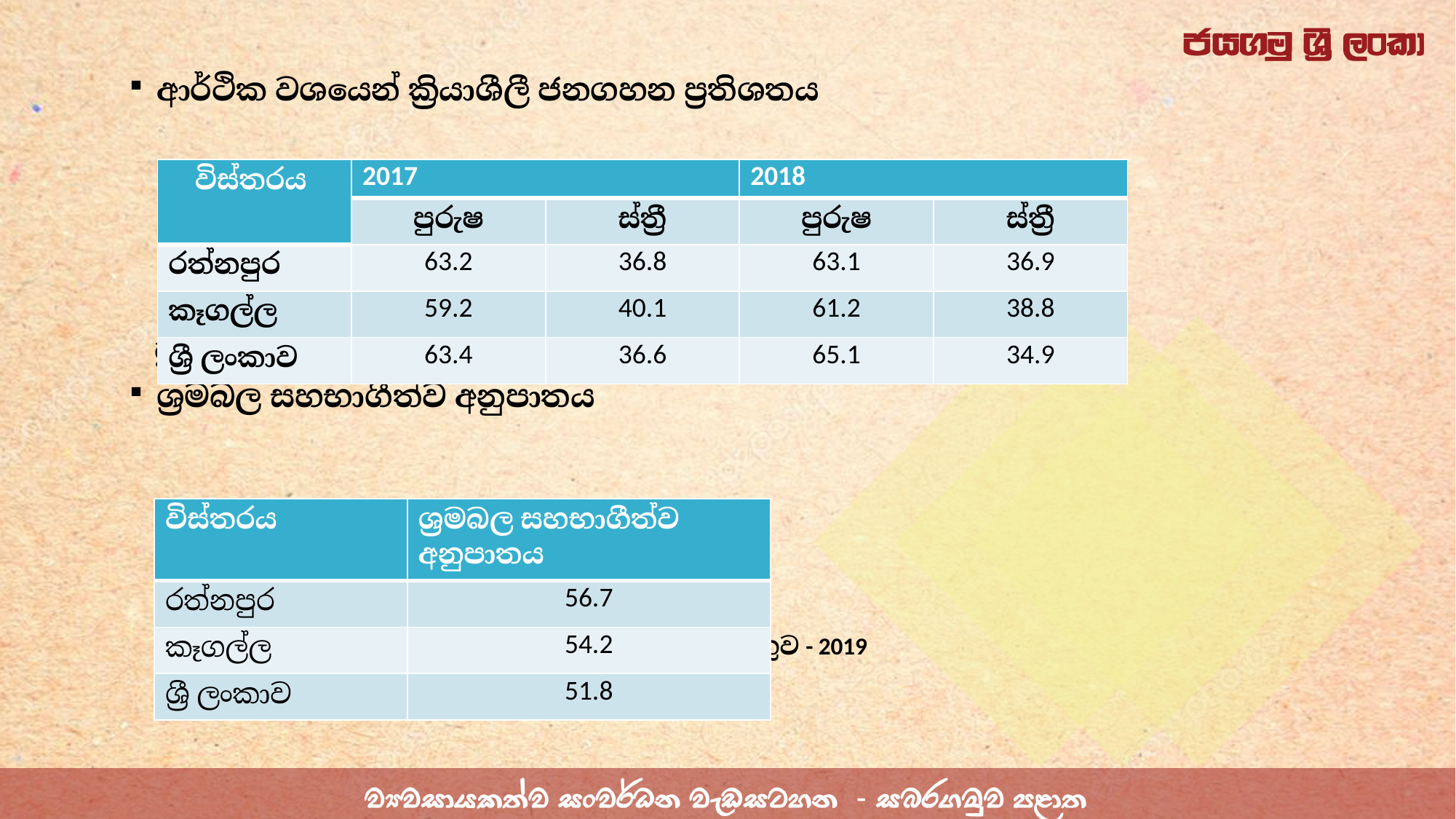

ආර්ථික වශයෙන් ක්‍රියාශීලී ජනගහන ප්‍රතිශතය

    මූලාශ්‍රය: ජන ලේඛන හා සංඛ්‍යාලේඛන දෙපාර්තමේන්තුව - 2019
ශ්‍රමබල සහභාගීත්ව අනුපාතය

    මූලාශ්‍රය: ජන ලේඛන හා සංඛ්‍යාලේඛන දෙපාර්තමේන්තුව - 2019

| විස්තරය | 2017 |  | 2018 |  |
| --- | --- | --- | --- | --- |
|  | පුරුෂ | ස්ත්‍රී | පුරුෂ | ස්ත්‍රී |
| රත්නපුර | 63.2 | 36.8 | 63.1 | 36.9 |
| කෑගල්ල | 59.2 | 40.1 | 61.2 | 38.8 |
| ශ්‍රී ලංකාව | 63.4 | 36.6 | 65.1 | 34.9 |
| විස්තරය | ශ්‍රමබල සහභාගීත්ව අනුපාතය |
| --- | --- |
| රත්නපුර | 56.7 |
| කෑගල්ල | 54.2 |
| ශ්‍රී ලංකාව | 51.8 |